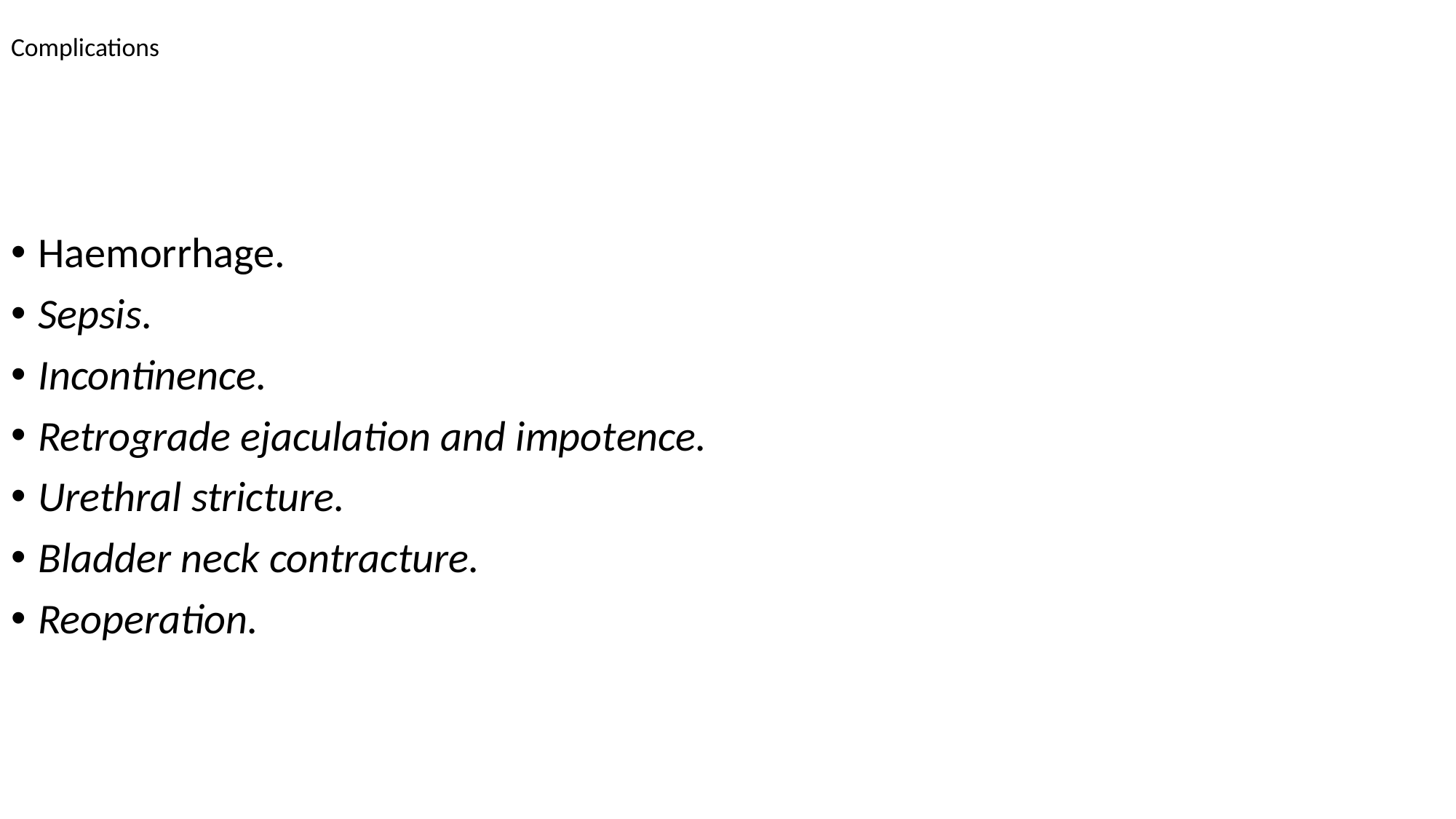

# Complications

Haemorrhage.
Sepsis.
Incontinence.
Retrograde ejaculation and impotence.
Urethral stricture.
Bladder neck contracture.
Reoperation.